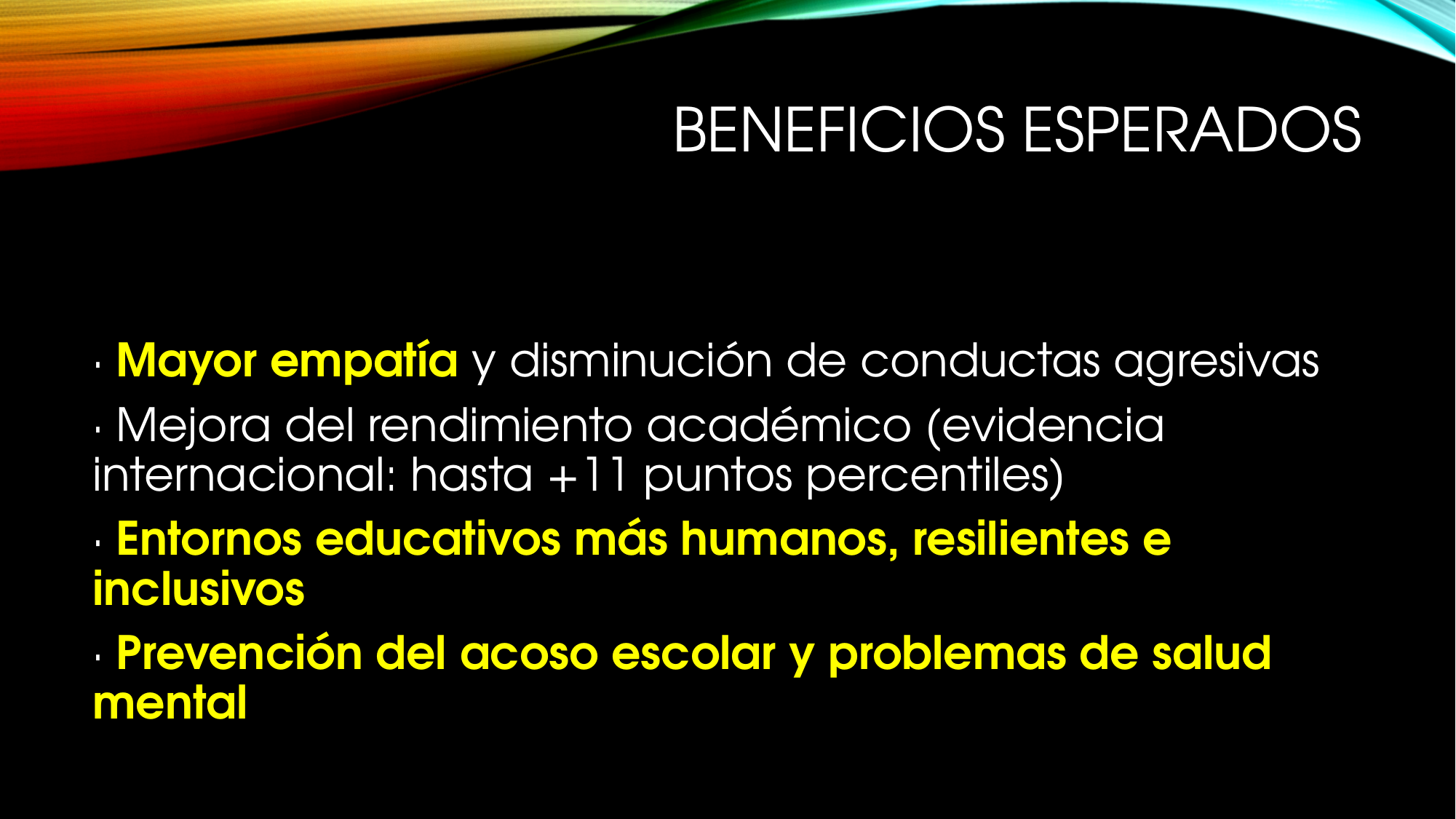

# Beneficios esperados

· Mayor empatía y disminución de conductas agresivas
· Mejora del rendimiento académico (evidencia internacional: hasta +11 puntos percentiles)
· Entornos educativos más humanos, resilientes e inclusivos
· Prevención del acoso escolar y problemas de salud mental